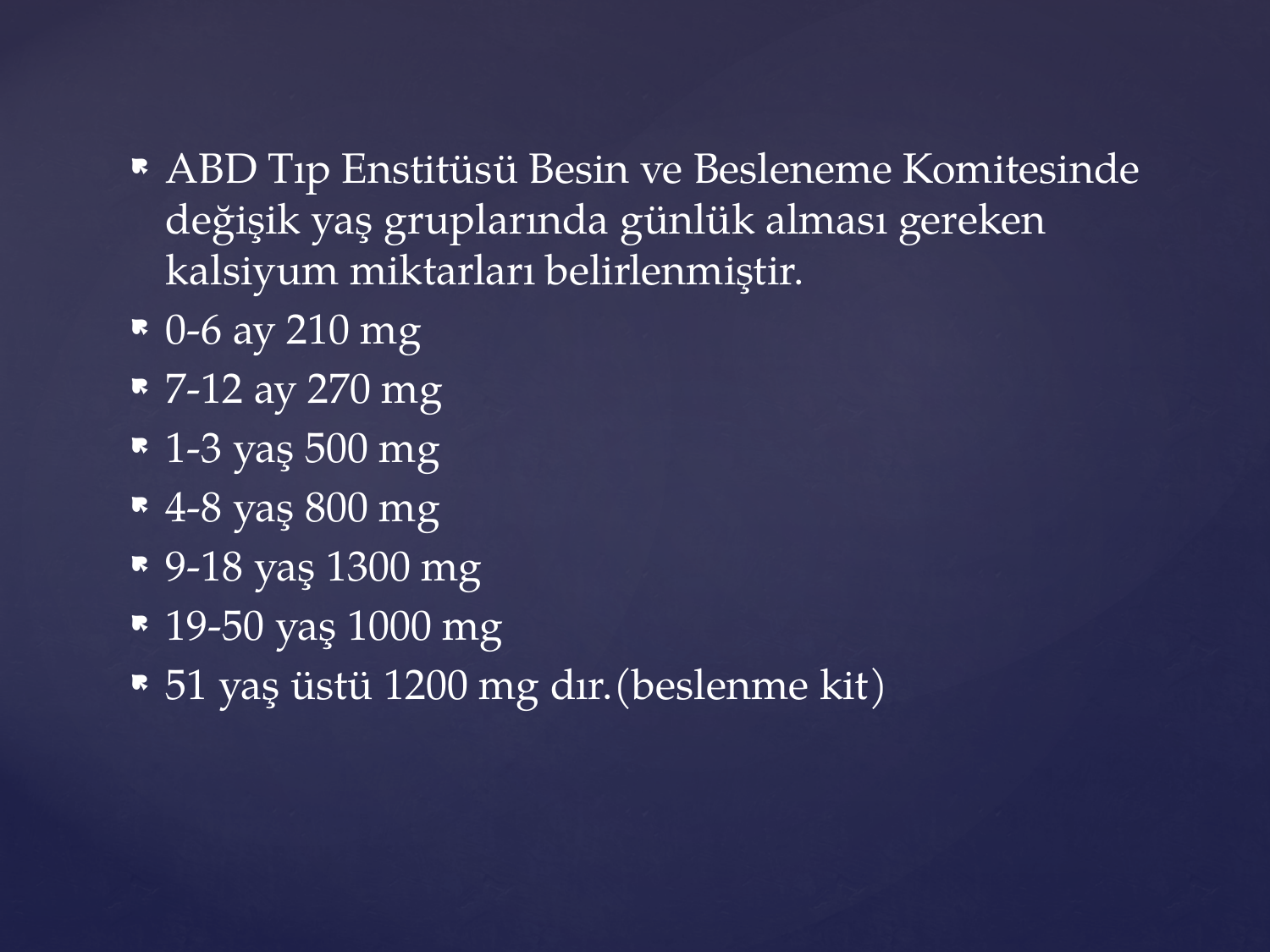

ABD Tıp Enstitüsü Besin ve Besleneme Komitesinde değişik yaş gruplarında günlük alması gereken kalsiyum miktarları belirlenmiştir.
0-6 ay 210 mg
7-12 ay 270 mg
1-3 yaş 500 mg
4-8 yaş 800 mg
9-18 yaş 1300 mg
19-50 yaş 1000 mg
51 yaş üstü 1200 mg dır.(beslenme kit)